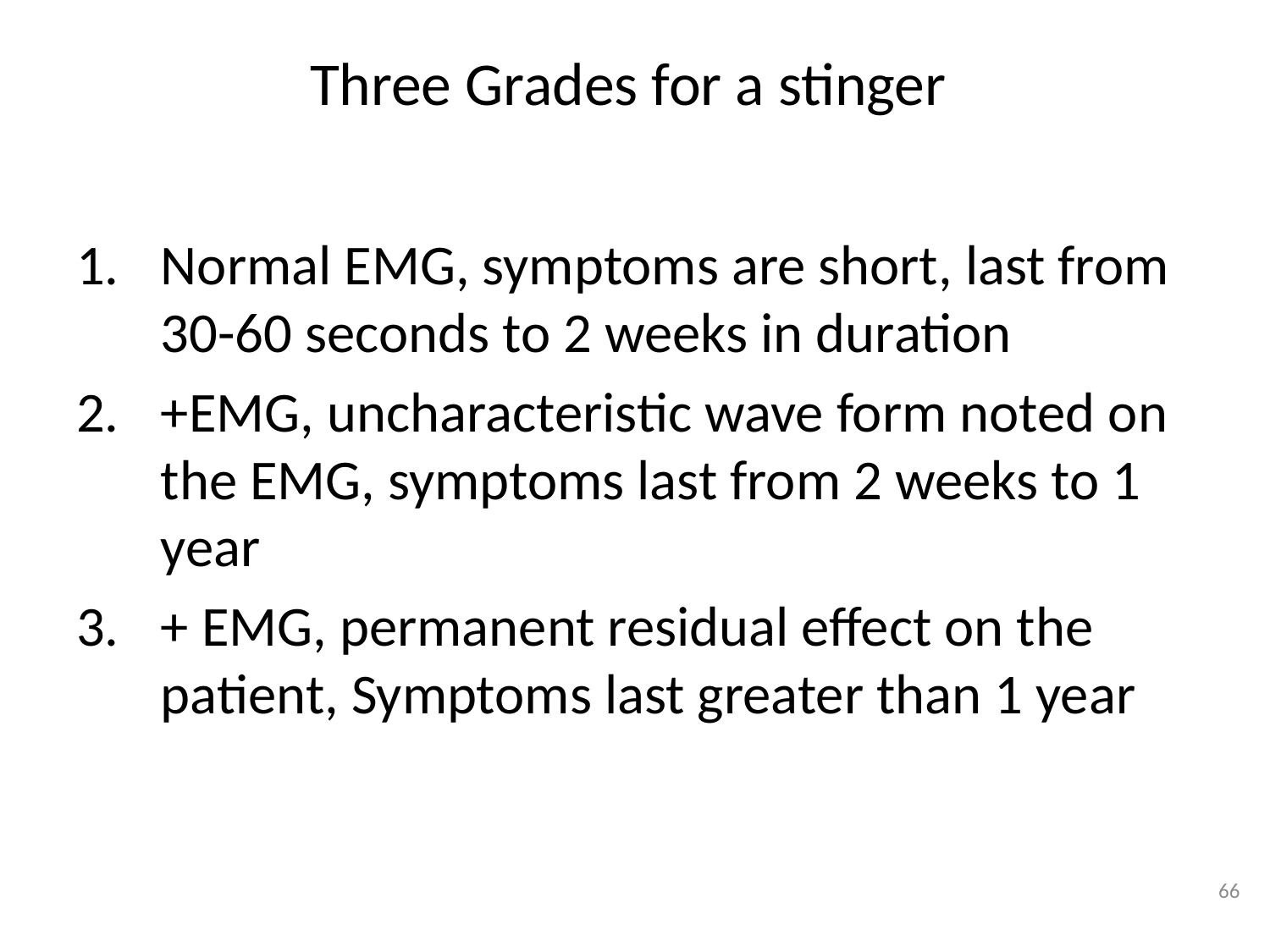

# Three Grades for a stinger
Normal EMG, symptoms are short, last from 30-60 seconds to 2 weeks in duration
+EMG, uncharacteristic wave form noted on the EMG, symptoms last from 2 weeks to 1 year
+ EMG, permanent residual effect on the patient, Symptoms last greater than 1 year
66